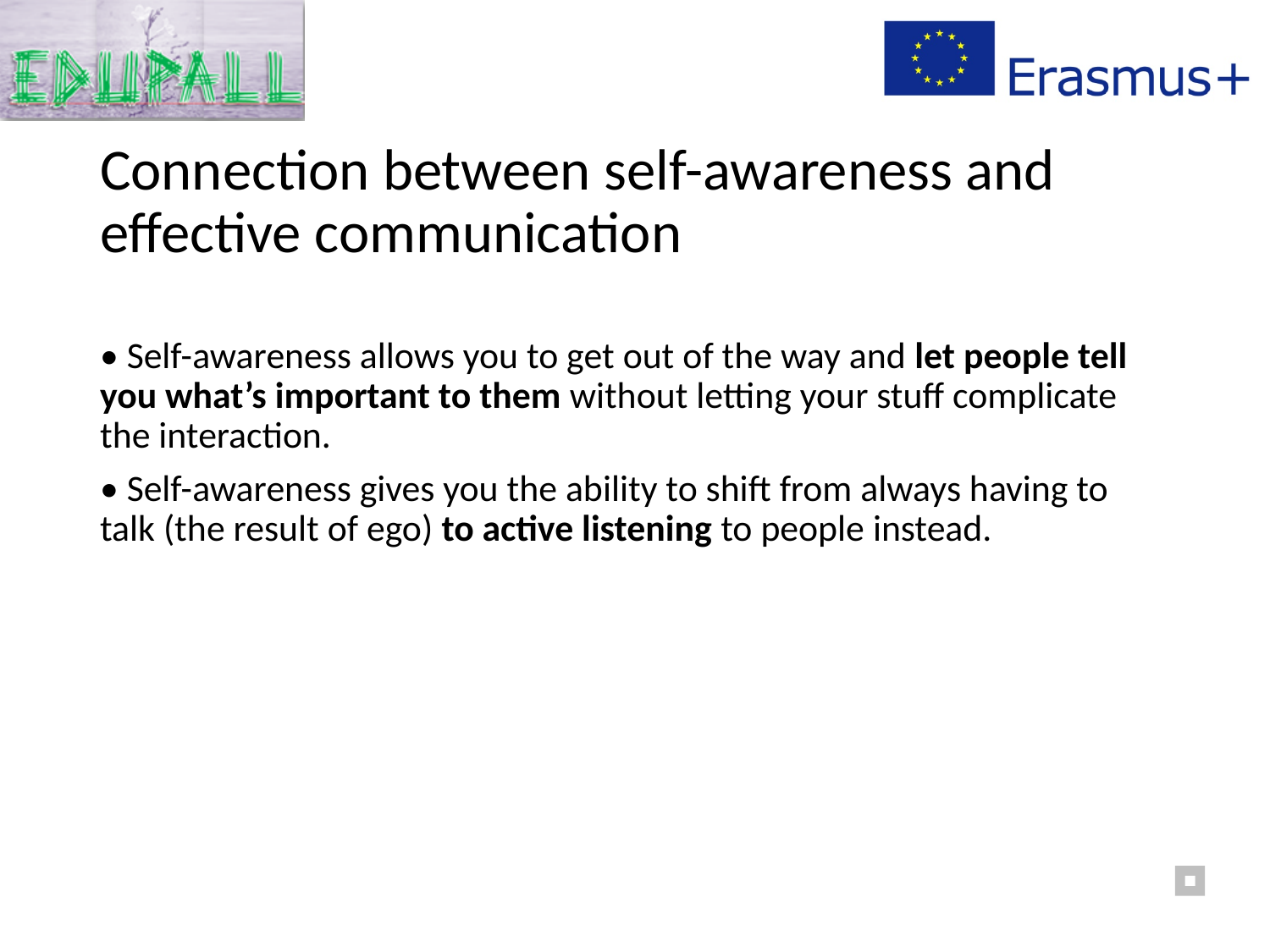

# Connection between self-awareness and effective communication
• Self-awareness allows you to get out of the way and let people tell you what’s important to them without letting your stuff complicate the interaction.
• Self-awareness gives you the ability to shift from always having to talk (the result of ego) to active listening to people instead.